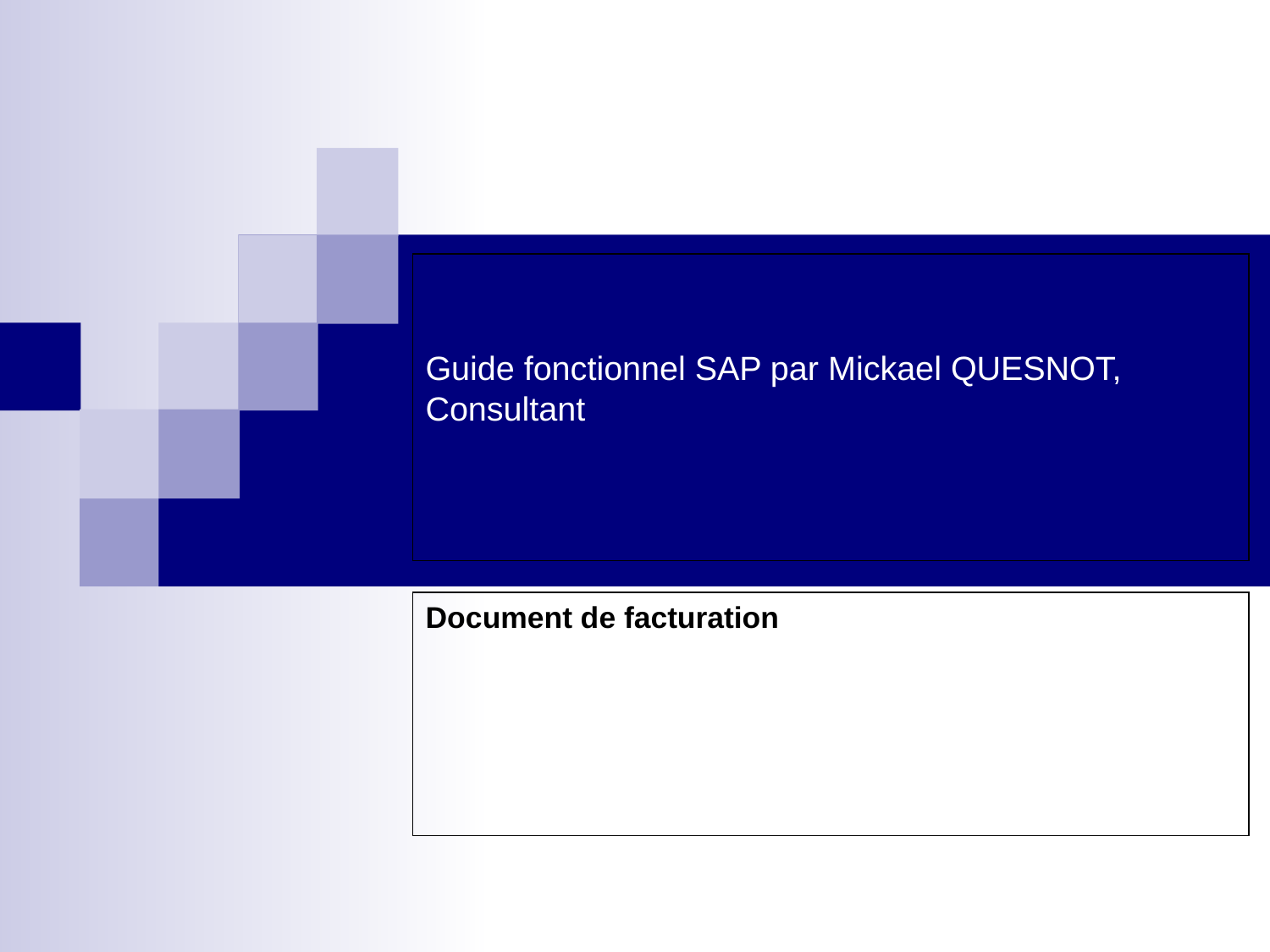

# Guide fonctionnel SAP par Mickael QUESNOT, Consultant
Document de facturation